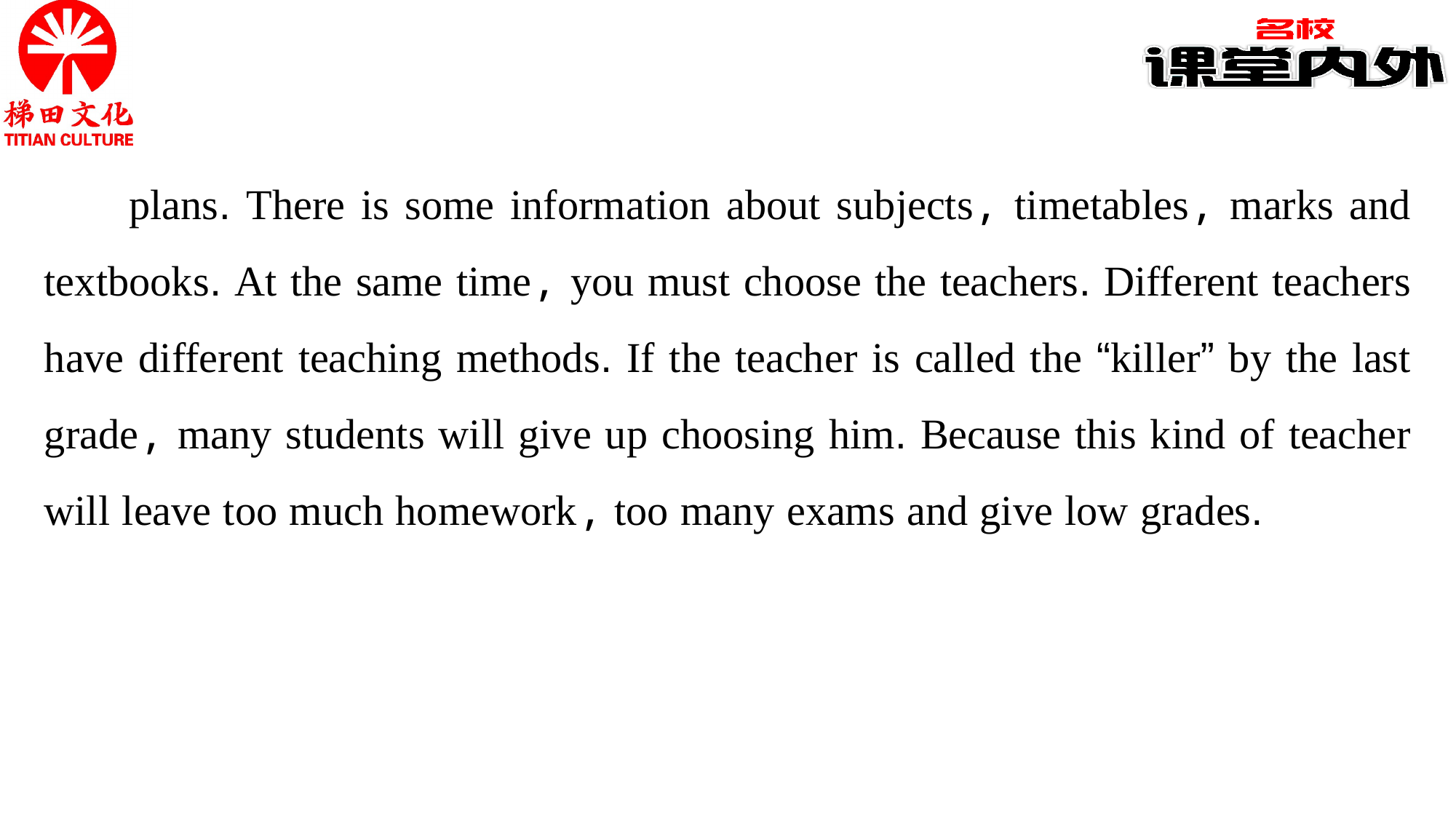

plans. There is some information about subjects, timetables, marks and textbooks. At the same time, you must choose the teachers. Different teachers have different teaching methods. If the teacher is called the “killer” by the last grade, many students will give up choosing him. Because this kind of teacher will leave too much homework, too many exams and give low grades.